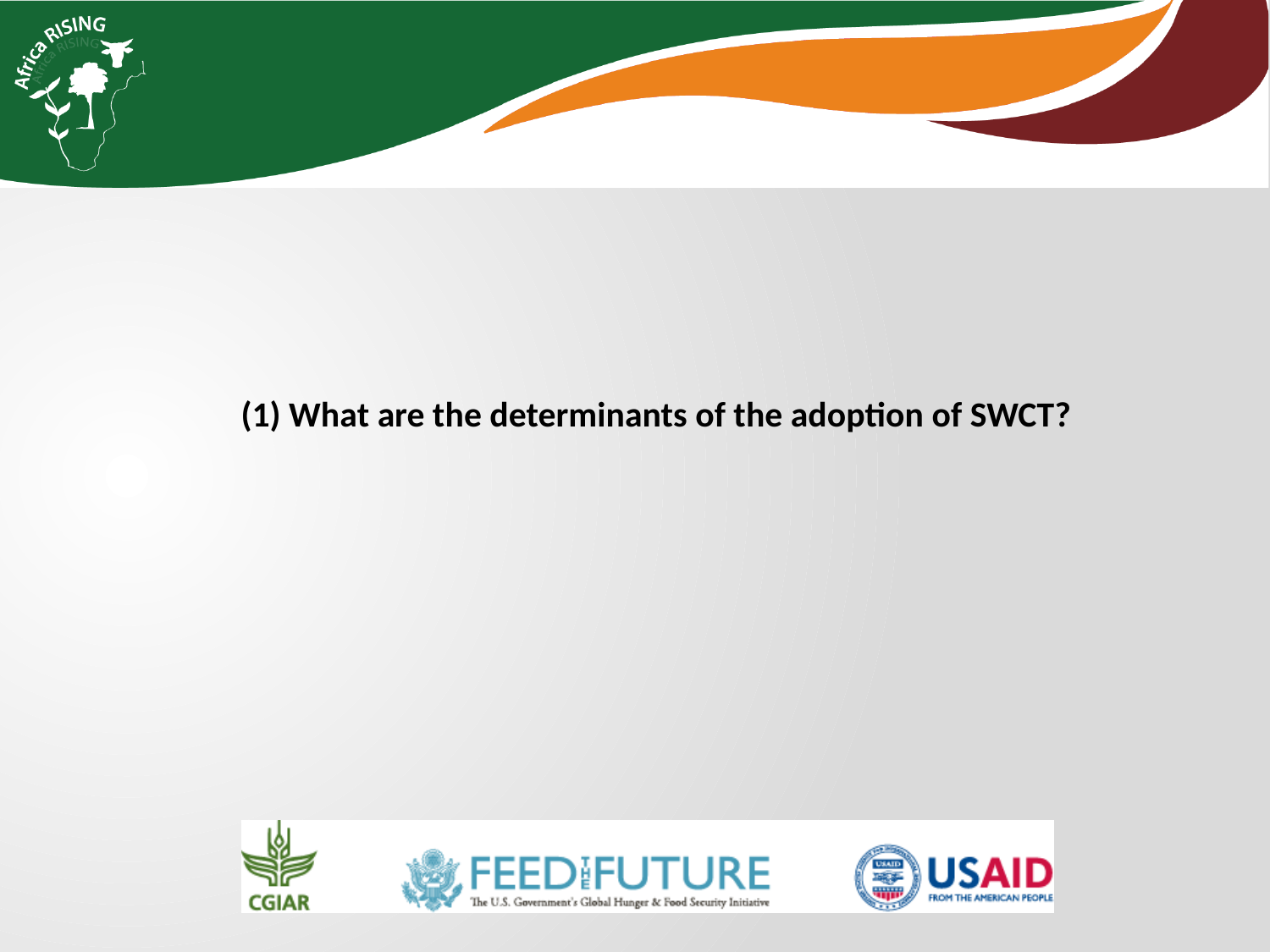

(1) What are the determinants of the adoption of SWCT?